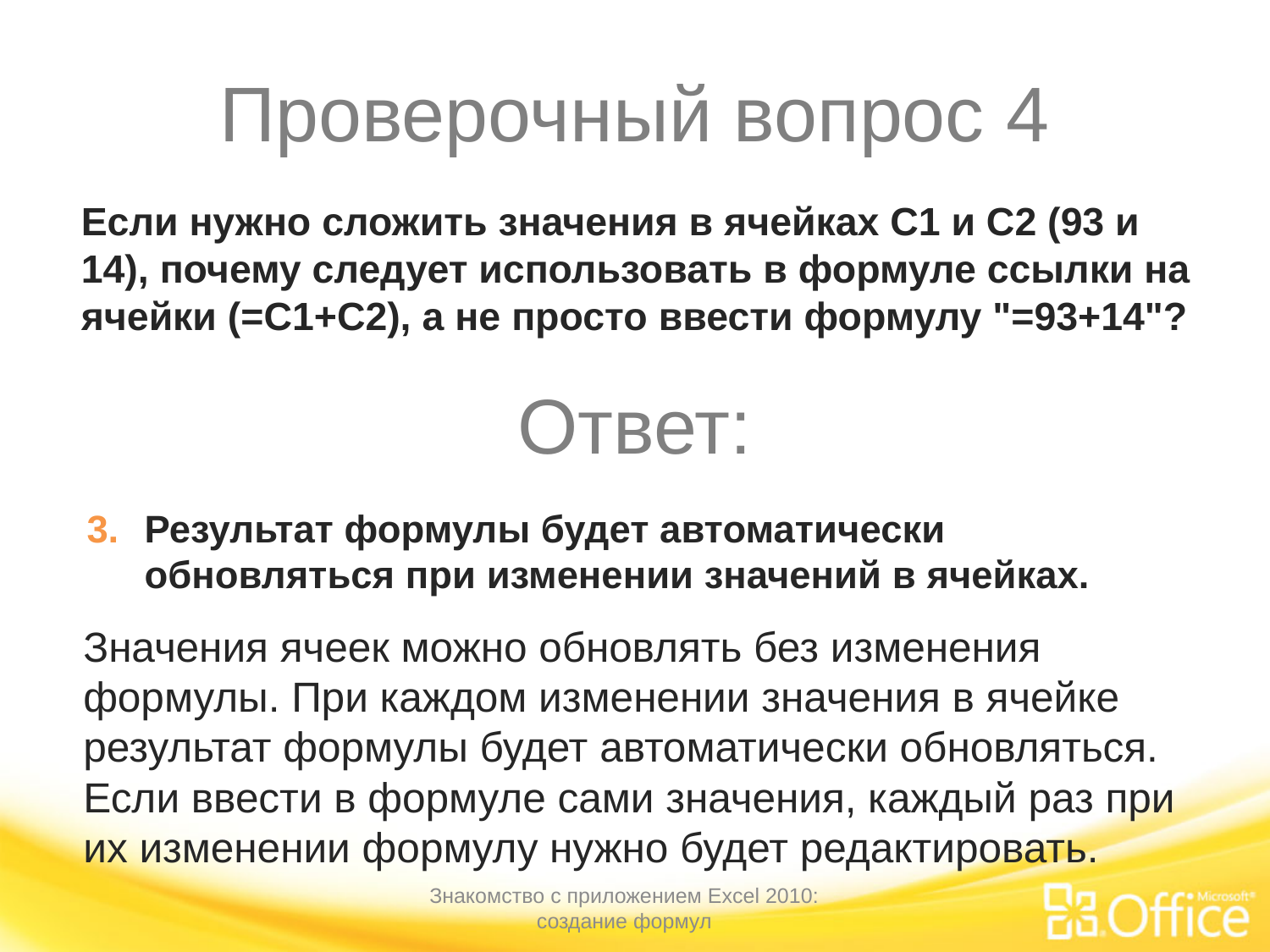

# Проверочный вопрос 4
Если нужно сложить значения в ячейках C1 и C2 (93 и 14), почему следует использовать в формуле ссылки на ячейки (=C1+C2), а не просто ввести формулу "=93+14"?
Ответ:
Результат формулы будет автоматически обновляться при изменении значений в ячейках.
Значения ячеек можно обновлять без изменения формулы. При каждом изменении значения в ячейке результат формулы будет автоматически обновляться. Если ввести в формуле сами значения, каждый раз при их изменении формулу нужно будет редактировать.

Знакомство с приложением Excel 2010: создание формул